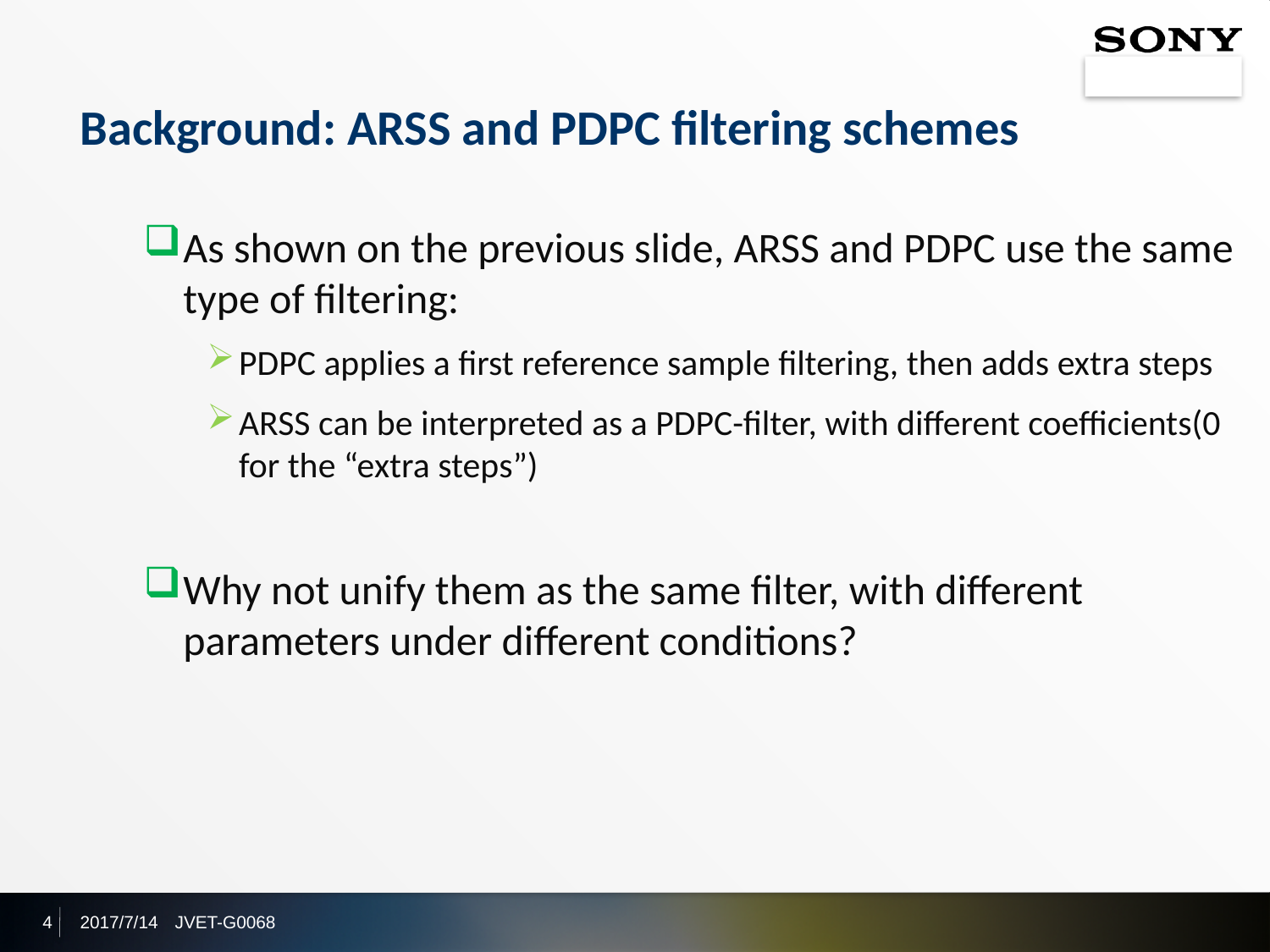

# Background: ARSS and PDPC filtering schemes

As shown on the previous slide, ARSS and PDPC use the same type of filtering:
PDPC applies a first reference sample filtering, then adds extra steps
ARSS can be interpreted as a PDPC-filter, with different coefficients(0 for the “extra steps”)

Why not unify them as the same filter, with different parameters under different conditions?

4
2017/7/14
JVET-G0068